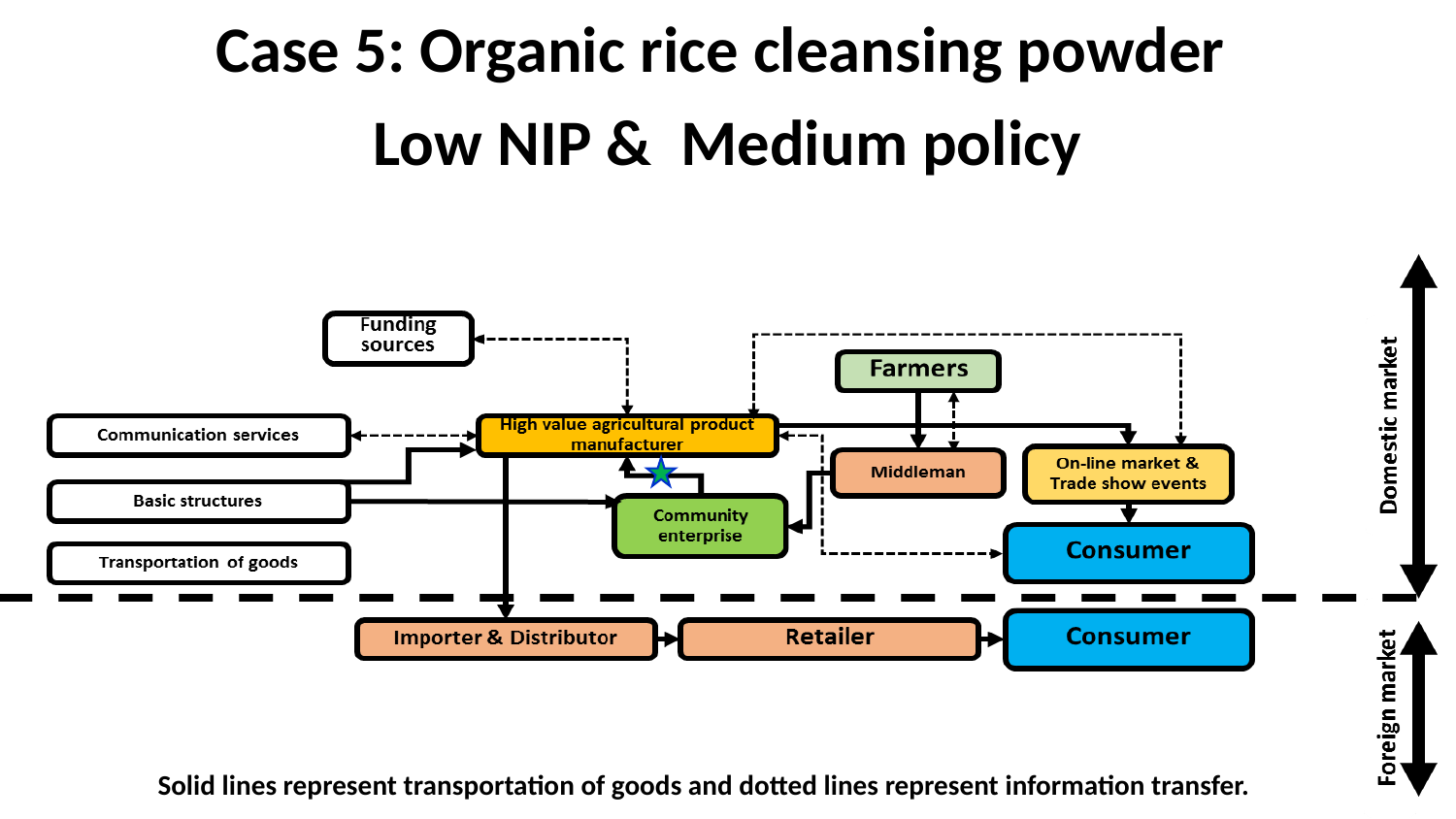

Case 5: Organic rice cleansing powder
Low NIP &  Medium policy

Solid lines represent transportation of goods and dotted lines represent information transfer.